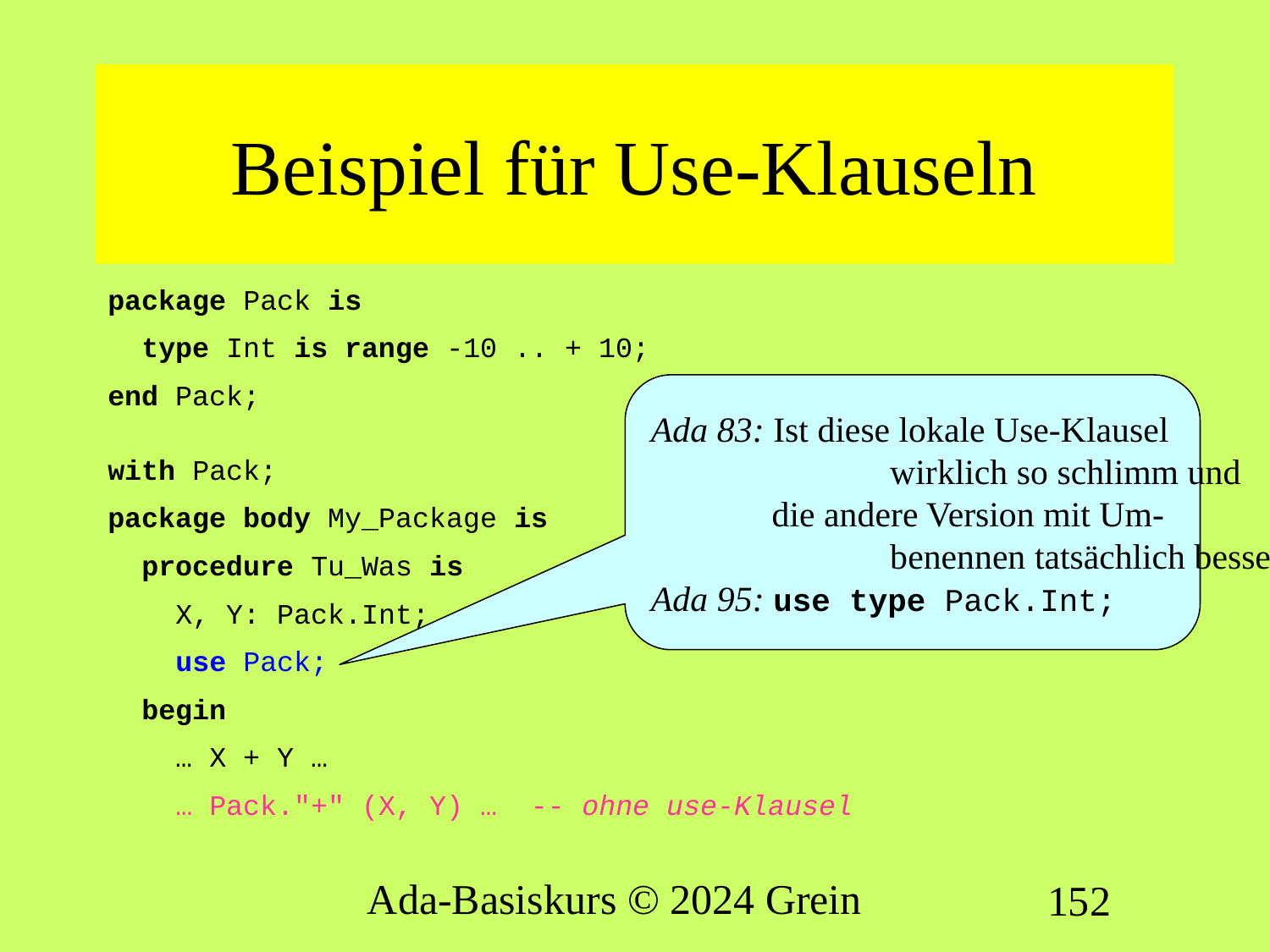

# Beispiel für Use-Klauseln
package Pack is
  type Int is range -10 .. + 10;
end Pack;

with Pack;
package body My_Package is
  procedure Tu_Was is
    X, Y: Pack.Int;
    use Pack;
  begin
    … X + Y …
    … Pack."+" (X, Y) …  -- ohne use-Klausel
Ada 83: Ist diese lokale Use-Klausel
	wirklich so schlimm und
 die andere Version mit Um-
	benennen tatsächlich besser?
Ada 95: use type Pack.Int;
Ada-Basiskurs © 2024 Grein
152